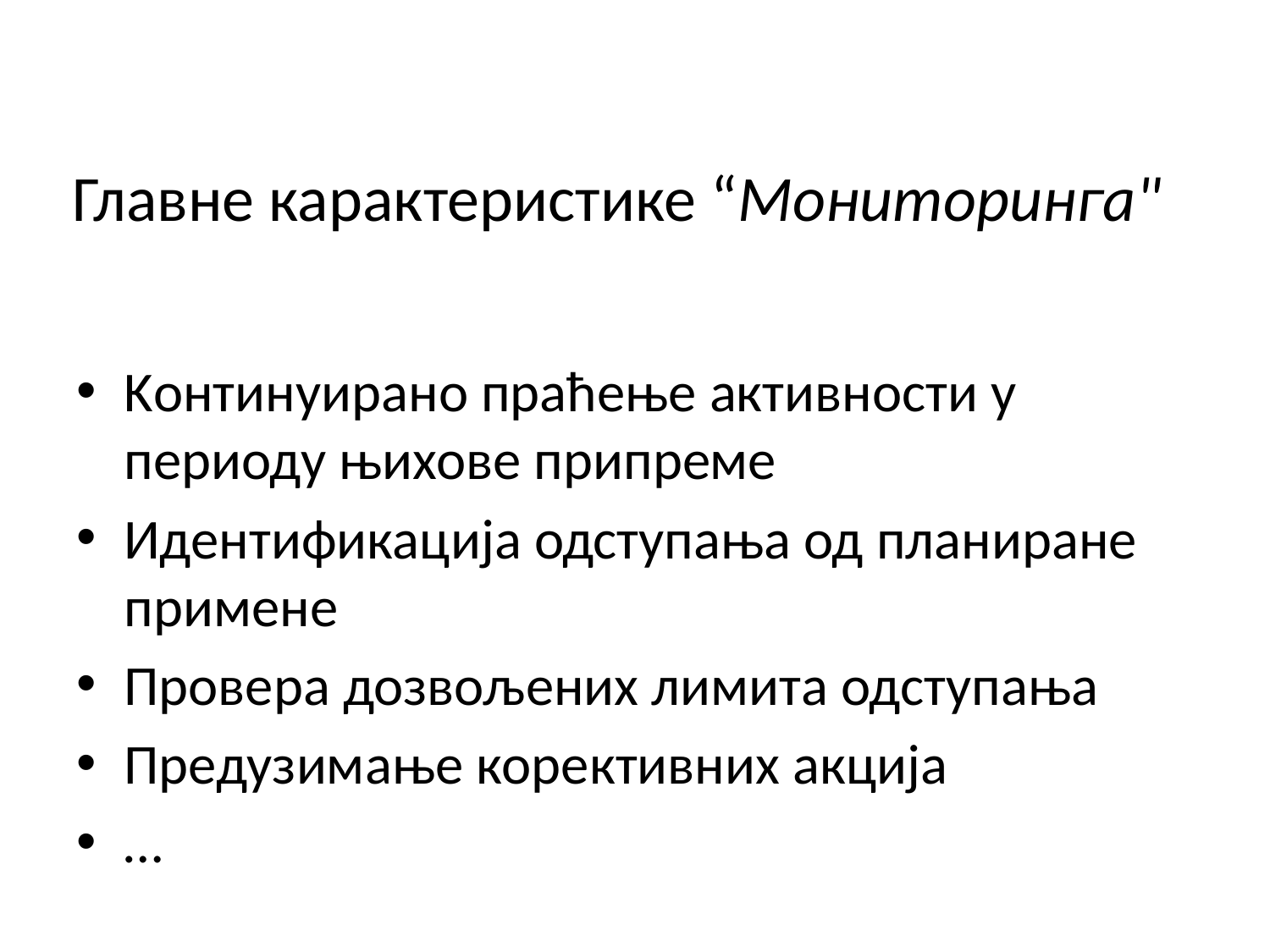

# Главне карактеристике “Mониторинга"
Kонтинуирано праћење активности у периоду њихове припреме
Идентификација одступања од планиране примене
Провера дозвољених лимита одступања
Предузимање корективних акција
…